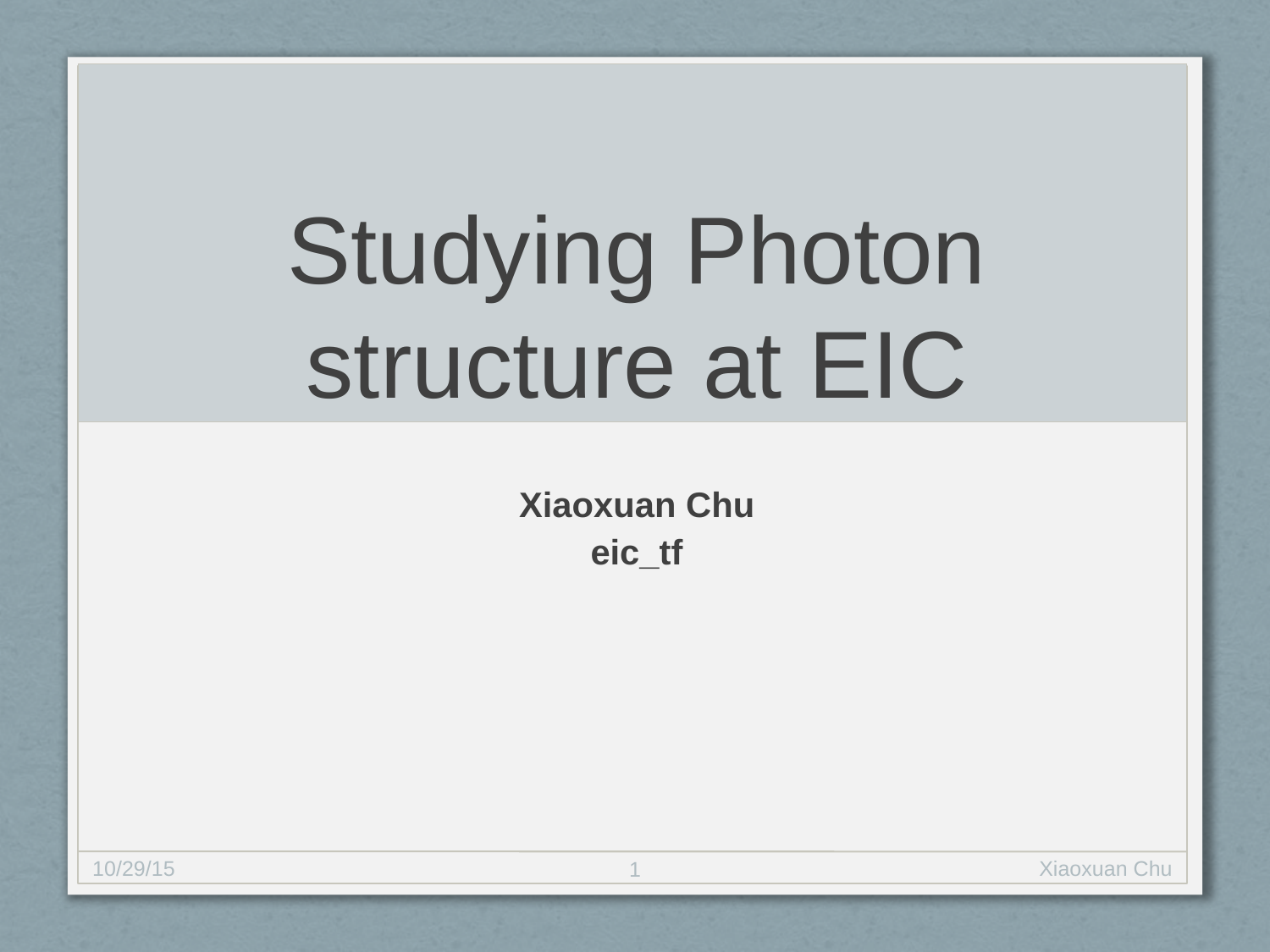

# Studying Photon structure at EIC
Xiaoxuan Chu
eic_tf
10/29/15
1
Xiaoxuan Chu